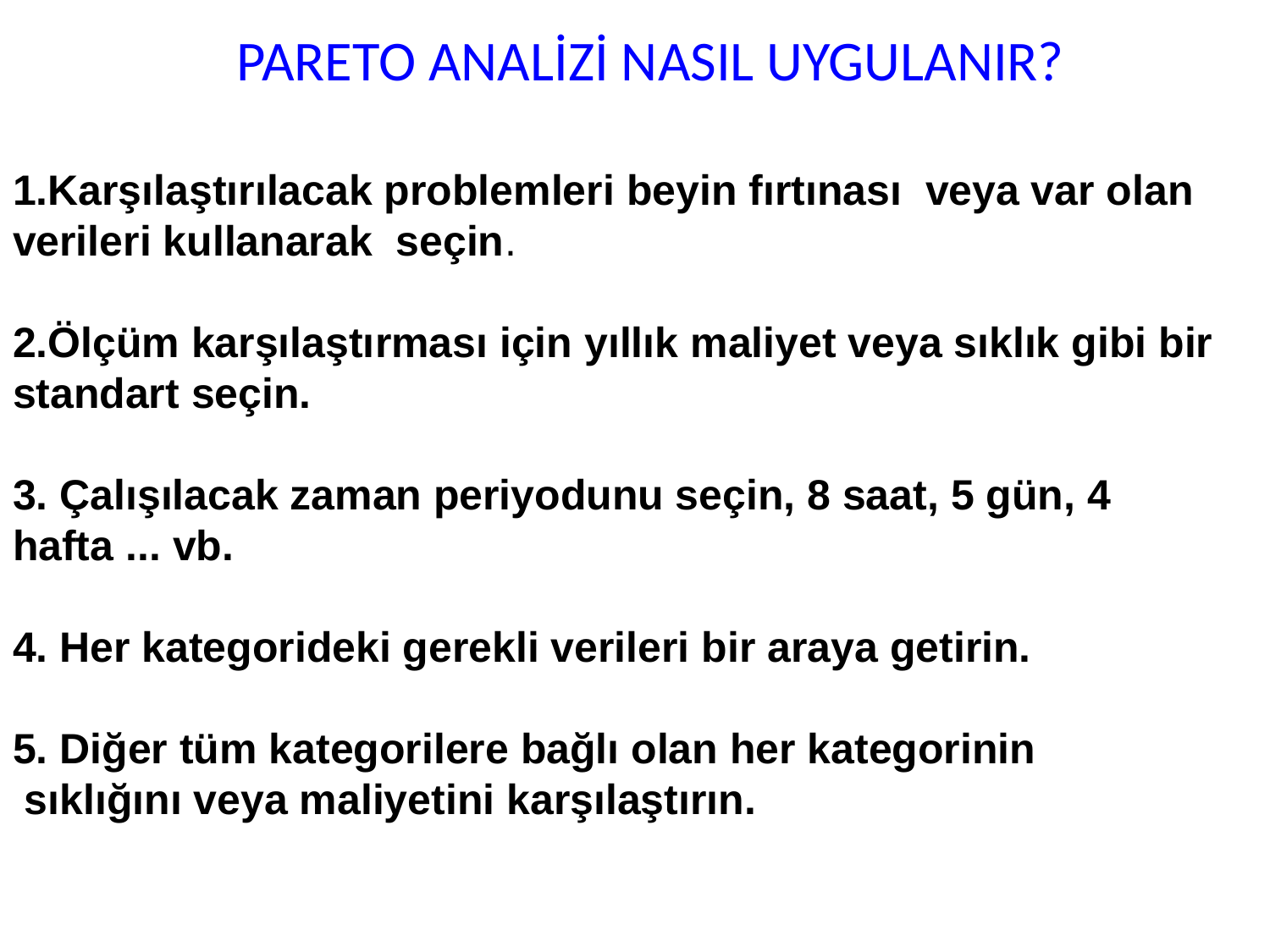

# PARETO ANALİZİ NASIL UYGULANIR?

1.Karşılaştırılacak problemleri beyin fırtınası  veya var olan verileri kullanarak  seçin.

2.Ölçüm karşılaştırması için yıllık maliyet veya sıklık gibi bir standart seçin.

3. Çalışılacak zaman periyodunu seçin, 8 saat, 5 gün, 4 hafta ... vb.

4. Her kategorideki gerekli verileri bir araya getirin.

5. Diğer tüm kategorilere bağlı olan her kategorinin
 sıklığını veya maliyetini karşılaştırın.